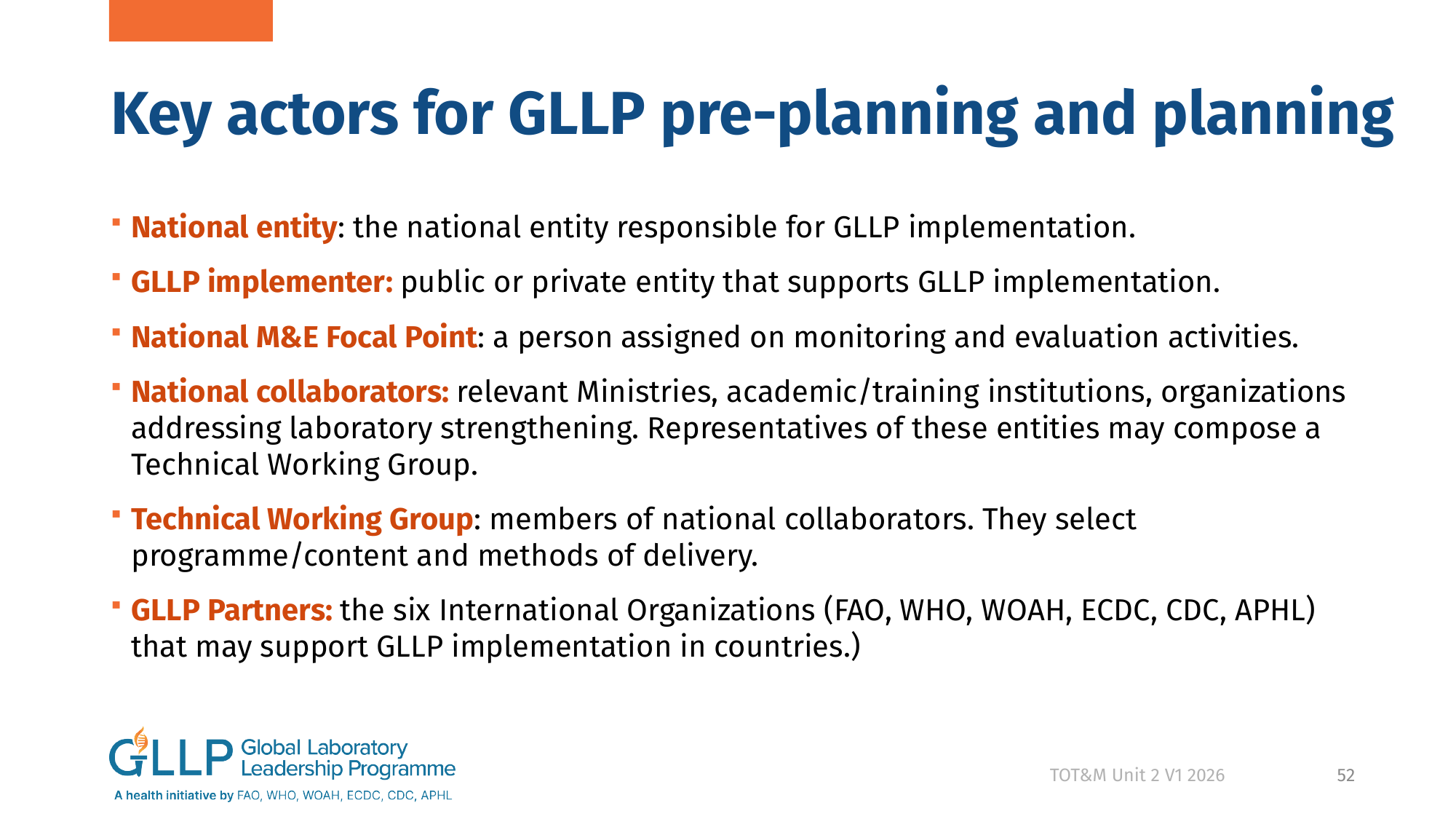

# Key actors for GLLP pre-planning and planning
National entity: the national entity responsible for GLLP implementation.
GLLP implementer: public or private entity that supports GLLP implementation.
National M&E Focal Point: a person assigned on monitoring and evaluation activities.
National collaborators: relevant Ministries, academic/training institutions, organizations addressing laboratory strengthening. Representatives of these entities may compose a Technical Working Group.
Technical Working Group: members of national collaborators. They select programme/content and methods of delivery.
GLLP Partners: the six International Organizations (FAO, WHO, WOAH, ECDC, CDC, APHL) that may support GLLP implementation in countries.)
TOT&M Unit 2 V1 2026
52